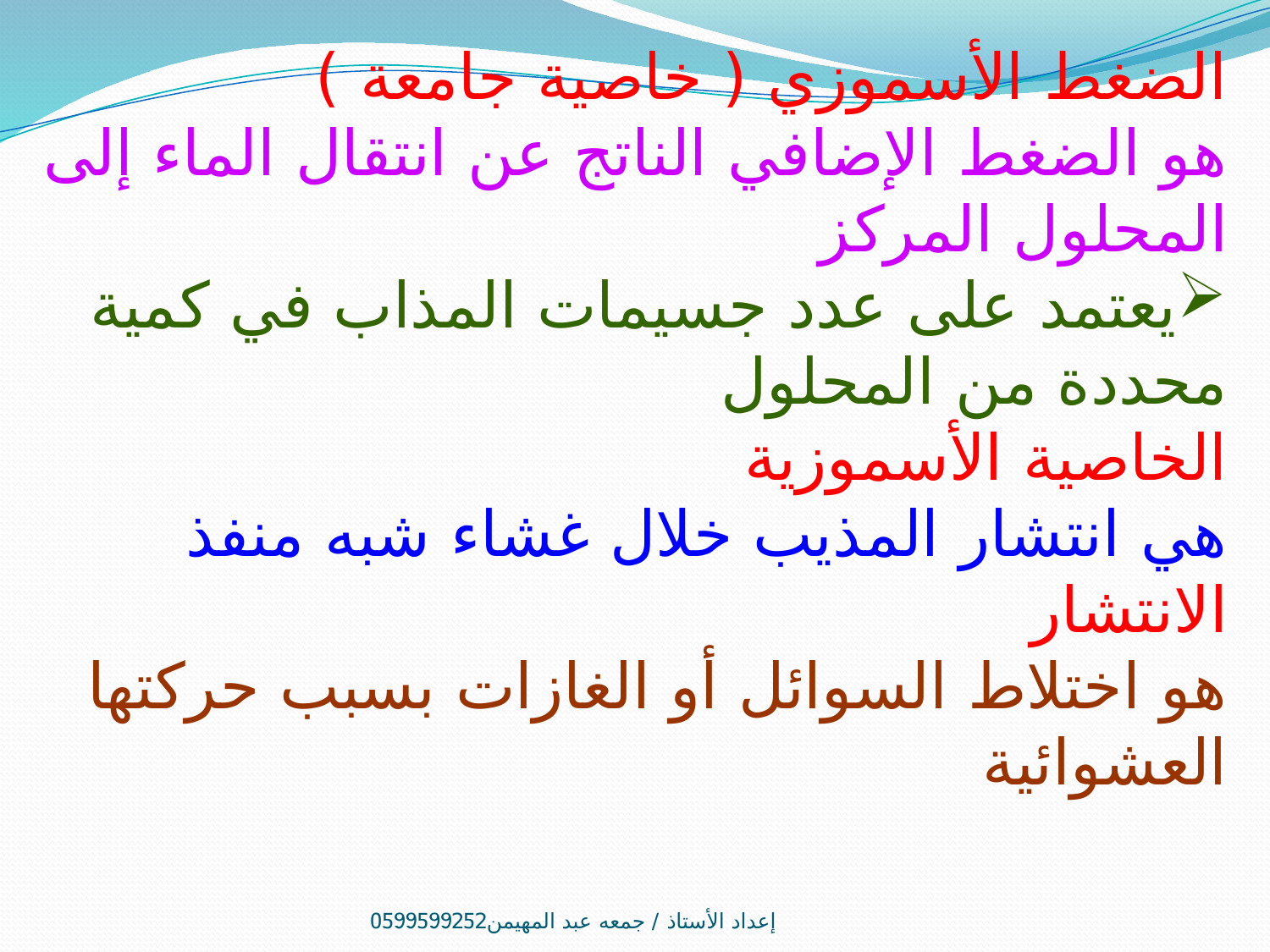

الضغط الأسموزي ( خاصية جامعة )
هو الضغط الإضافي الناتج عن انتقال الماء إلى المحلول المركز
يعتمد على عدد جسيمات المذاب في كمية محددة من المحلول
الخاصية الأسموزية
هي انتشار المذيب خلال غشاء شبه منفذ
الانتشار
هو اختلاط السوائل أو الغازات بسبب حركتها العشوائية
إعداد الأستاذ / جمعه عبد المهيمن0599599252